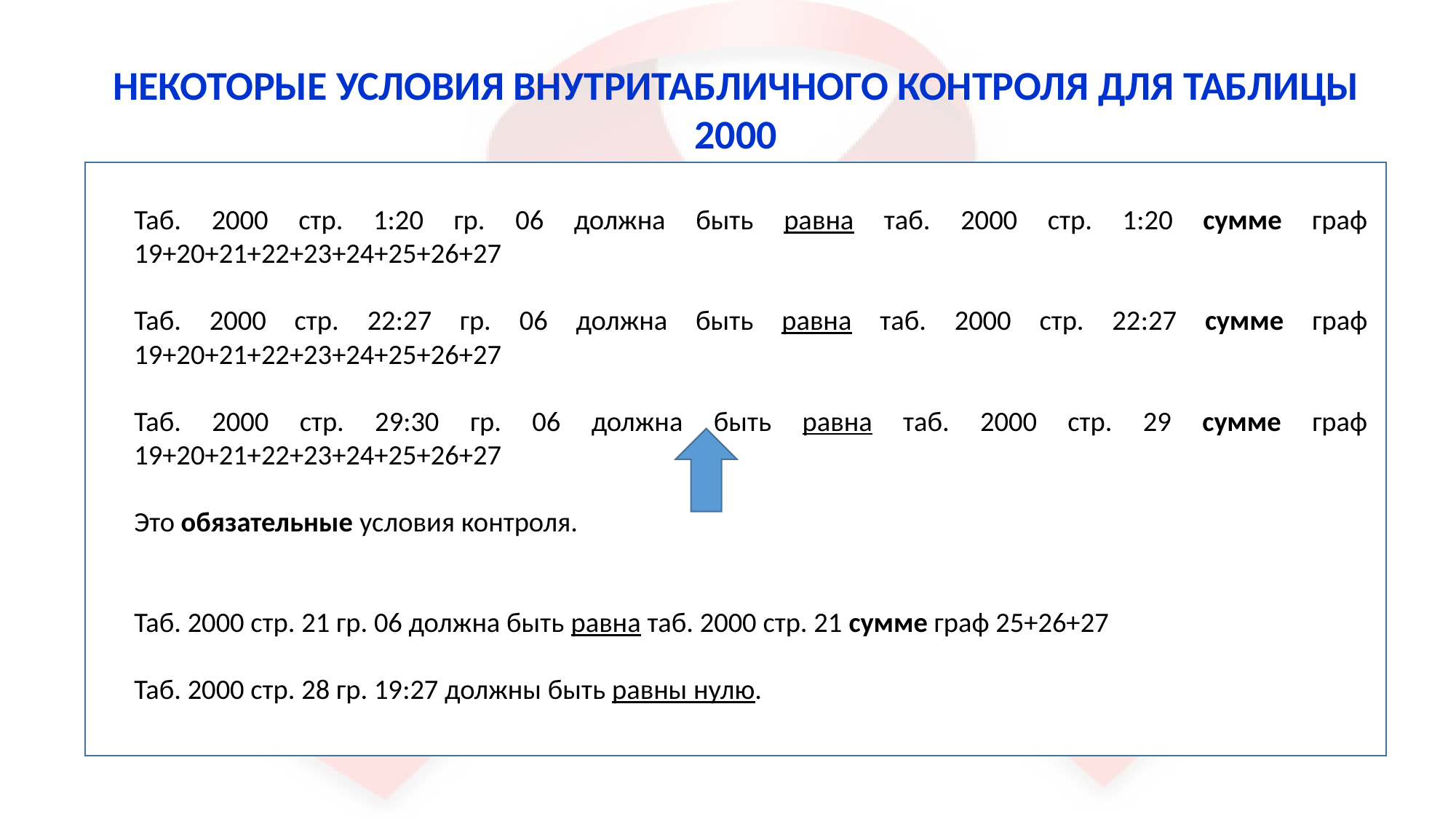

# НЕКОТОРЫЕ УСЛОВИЯ ВНУТРИТАБЛИЧНОГО КОНТРОЛЯ ДЛЯ ТАБЛИЦЫ 2000

Таб. 2000 стр. 1:20 гр. 06 должна быть равна таб. 2000 стр. 1:20 сумме граф 19+20+21+22+23+24+25+26+27

Таб. 2000 стр. 22:27 гр. 06 должна быть равна таб. 2000 стр. 22:27 сумме граф 19+20+21+22+23+24+25+26+27

Таб. 2000 стр. 29:30 гр. 06 должна быть равна таб. 2000 стр. 29 сумме граф 19+20+21+22+23+24+25+26+27

Это обязательные условия контроля.

Таб. 2000 стр. 21 гр. 06 должна быть равна таб. 2000 стр. 21 сумме граф 25+26+27

Таб. 2000 стр. 28 гр. 19:27 должны быть равны нулю.